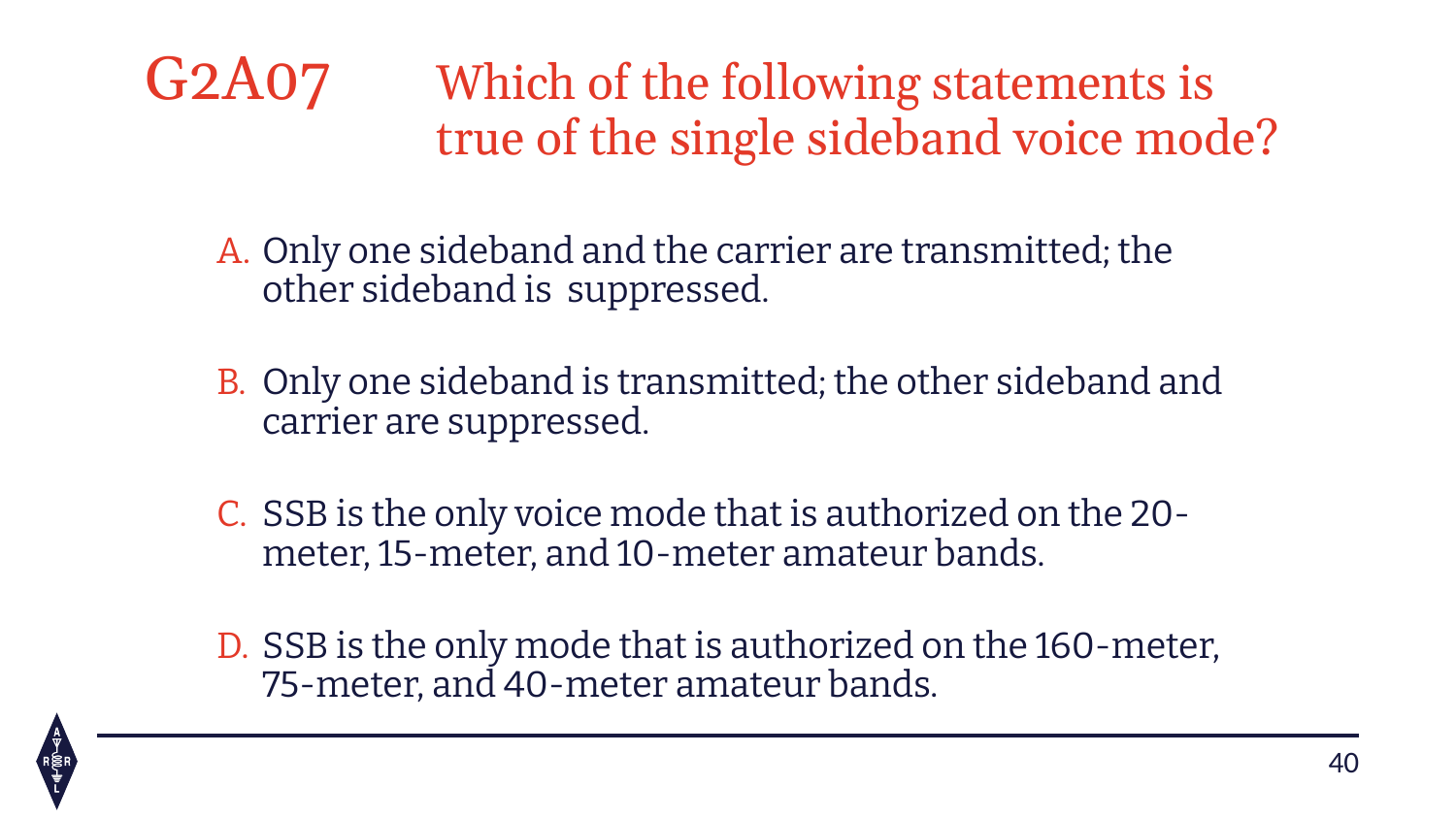

G2A07	Which of the following statements is 			true of the single sideband voice mode?
Only one sideband and the carrier are transmitted; the other sideband is  suppressed.

Only one sideband is transmitted; the other sideband and carrier are suppressed.

SSB is the only voice mode that is authorized on the 20-meter, 15-meter, and 10-meter amateur bands.

SSB is the only mode that is authorized on the 160-meter, 75-meter, and 40-meter amateur bands.
40